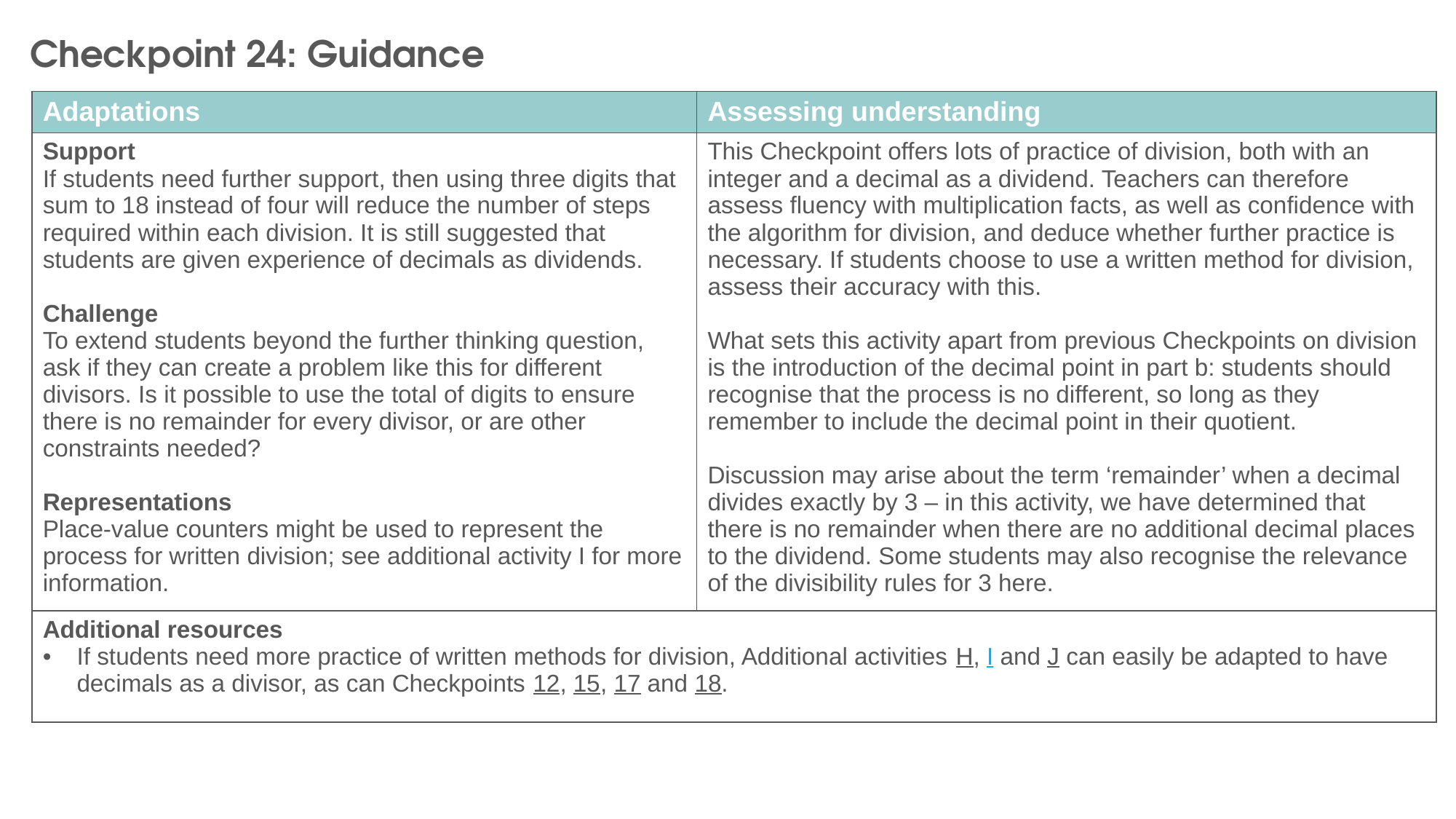

Checkpoint 24: Guidance
| Adaptations | Assessing understanding |
| --- | --- |
| Support If students need further support, then using three digits that sum to 18 instead of four will reduce the number of steps required within each division. It is still suggested that students are given experience of decimals as dividends. Challenge To extend students beyond the further thinking question, ask if they can create a problem like this for different divisors. Is it possible to use the total of digits to ensure there is no remainder for every divisor, or are other constraints needed? Representations Place-value counters might be used to represent the process for written division; see additional activity I for more information. | This Checkpoint offers lots of practice of division, both with an integer and a decimal as a dividend. Teachers can therefore assess fluency with multiplication facts, as well as confidence with the algorithm for division, and deduce whether further practice is necessary. If students choose to use a written method for division, assess their accuracy with this. What sets this activity apart from previous Checkpoints on division is the introduction of the decimal point in part b: students should recognise that the process is no different, so long as they remember to include the decimal point in their quotient. Discussion may arise about the term ‘remainder’ when a decimal divides exactly by 3 – in this activity, we have determined that there is no remainder when there are no additional decimal places to the dividend. Some students may also recognise the relevance of the divisibility rules for 3 here. |
| Additional resources If students need more practice of written methods for division, Additional activities H, I and J can easily be adapted to have decimals as a divisor, as can Checkpoints 12, 15, 17 and 18. |  |